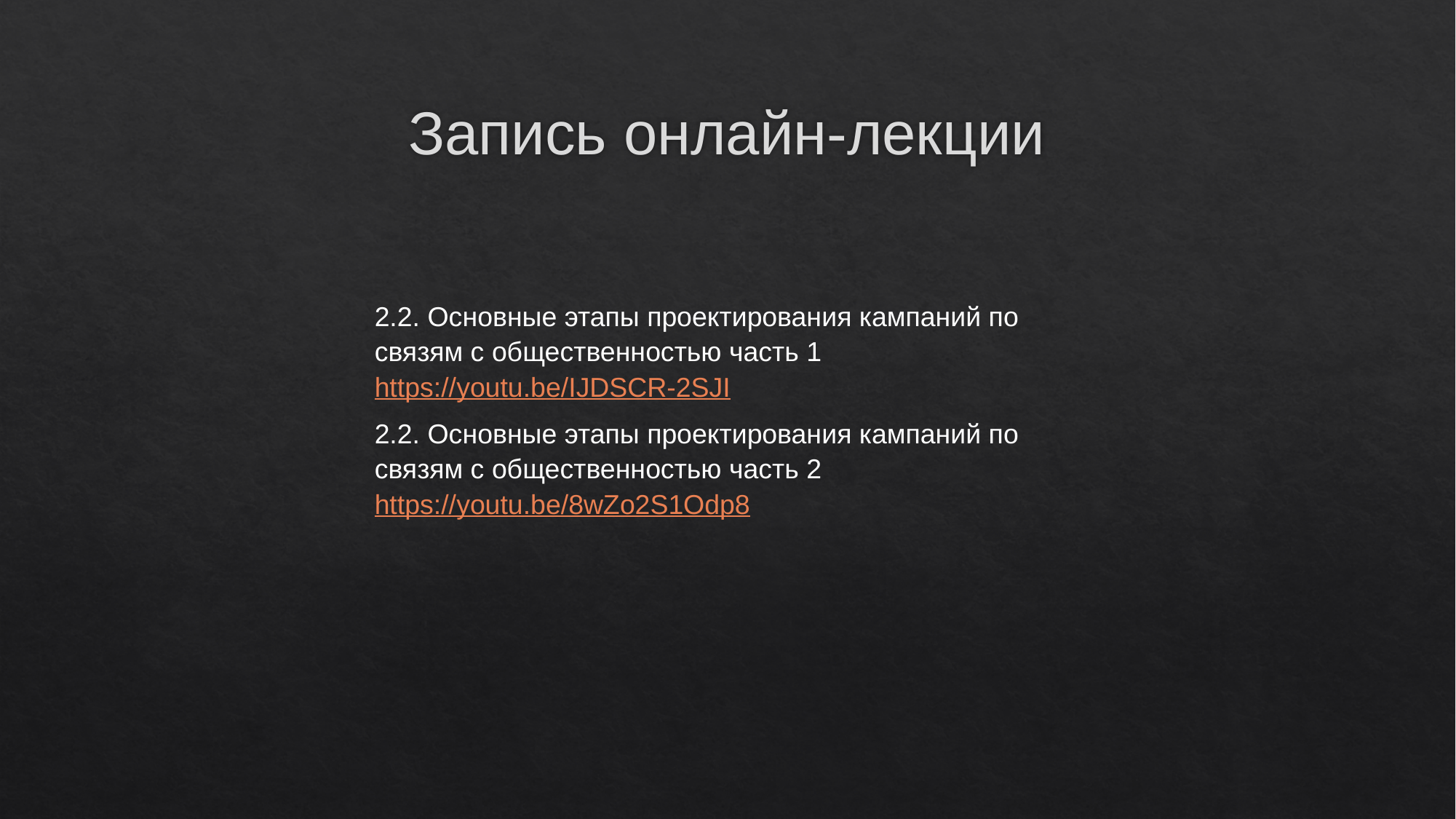

# Запись онлайн-лекции
2.2. Основные этапы проектирования кампаний по связям с общественностью часть 1 https://youtu.be/IJDSCR-2SJI
2.2. Основные этапы проектирования кампаний по связям с общественностью часть 2 https://youtu.be/8wZo2S1Odp8